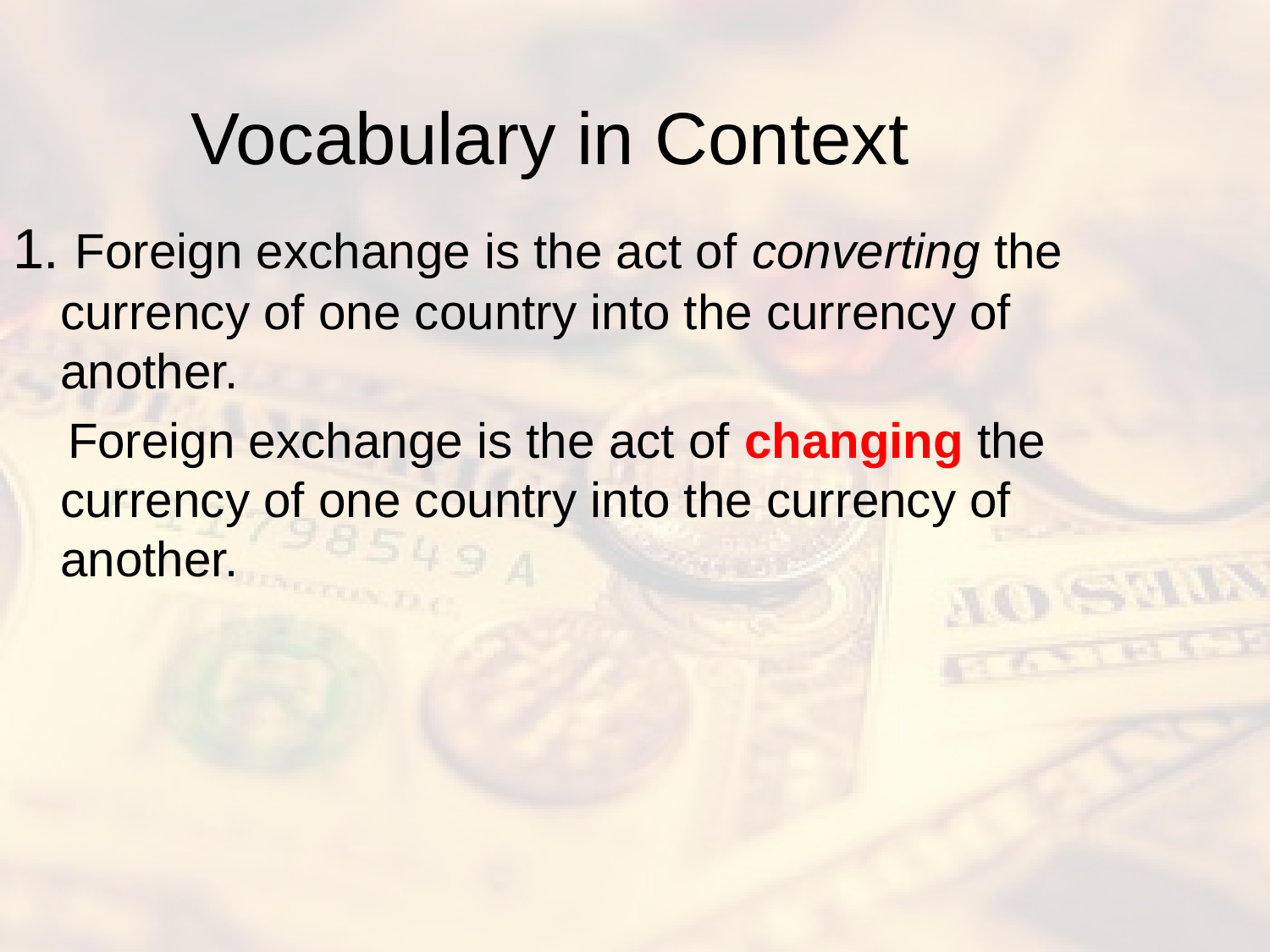

# Vocabulary in Context
1. Foreign exchange is the act of converting the currency of one country into the currency of another.
    Foreign exchange is the act of changing the currency of one country into the currency of another.